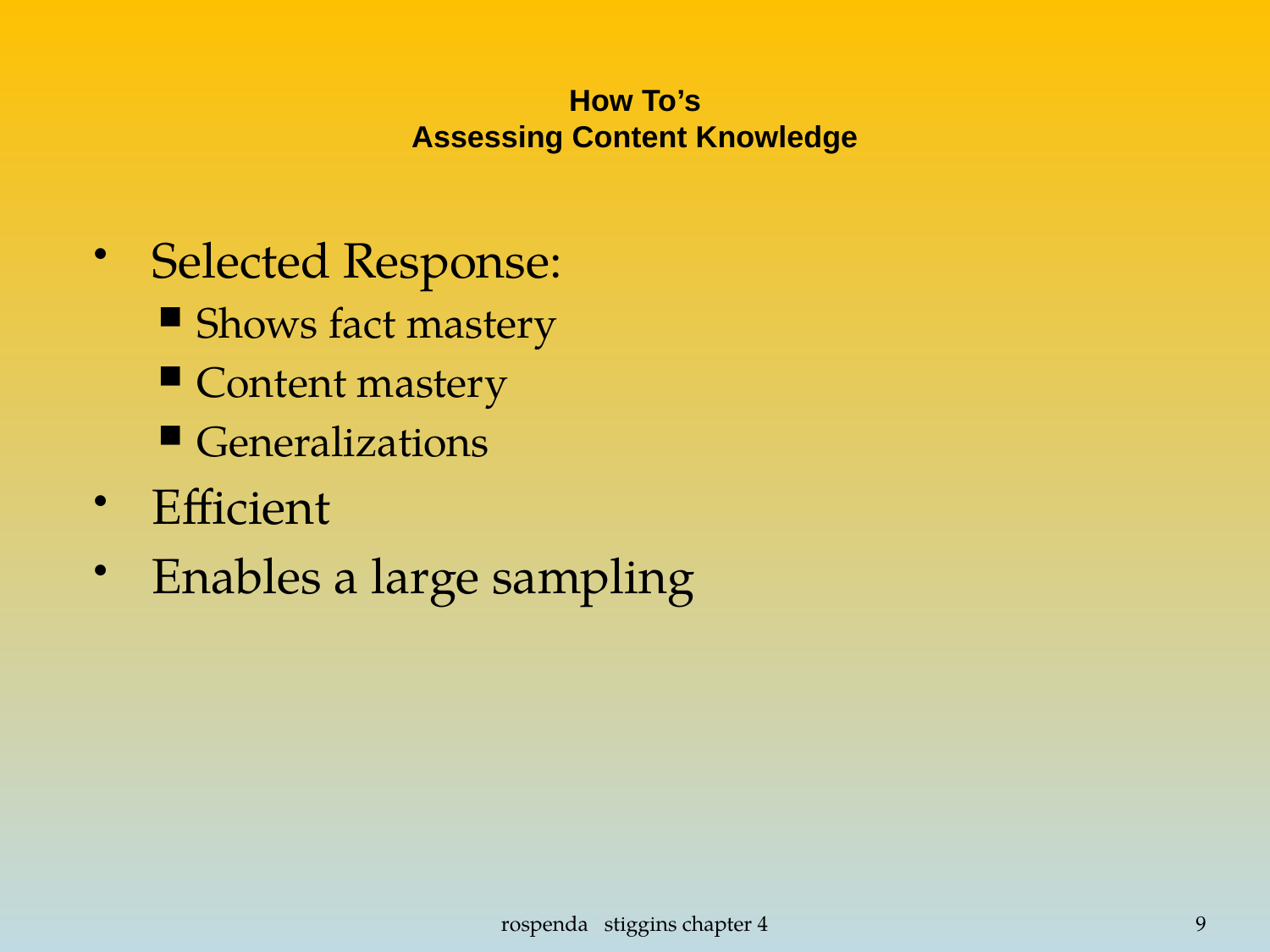

# How To’s Assessing Content Knowledge
Selected Response:
Shows fact mastery
Content mastery
Generalizations
Efficient
Enables a large sampling

rospenda   stiggins chapter 4
9